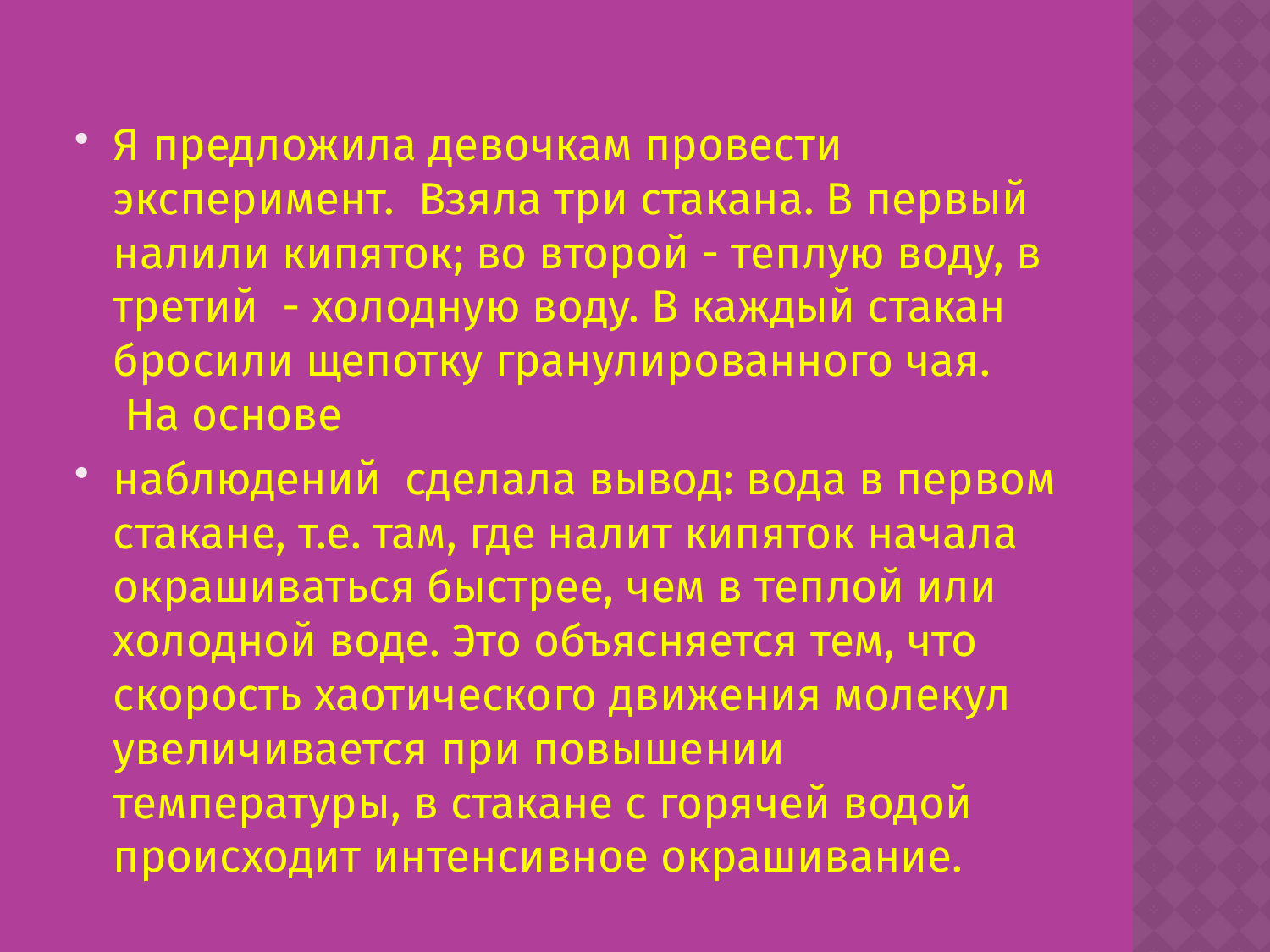

#
Я предложила девочкам провести эксперимент.  Взяла три стакана. В первый налили кипяток; во второй - теплую воду, в третий  - холодную воду. В каждый стакан бросили щепотку гранулированного чая.  На основе
наблюдений  сделала вывод: вода в первом стакане, т.е. там, где налит кипяток начала окрашиваться быстрее, чем в теплой или холодной воде. Это объясняется тем, что скорость хаотического движения молекул увеличивается при повышении температуры, в стакане с горячей водой происходит интенсивное окрашивание.